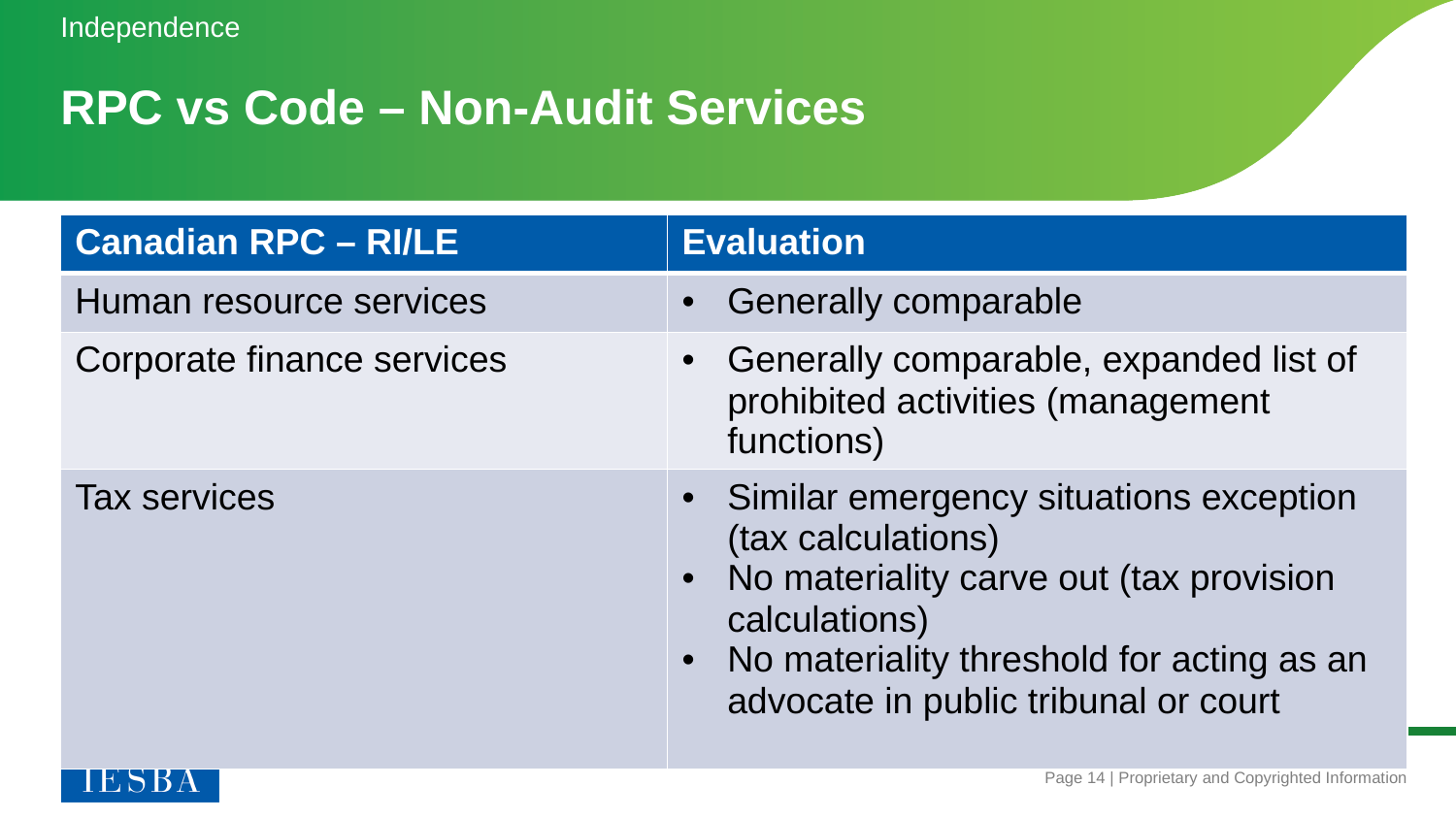

Independence
# RPC vs Code – Non-Audit Services
| Canadian RPC – RI/LE | Evaluation |
| --- | --- |
| Human resource services | Generally comparable |
| Corporate finance services | Generally comparable, expanded list of prohibited activities (management functions) |
| Tax services | Similar emergency situations exception (tax calculations) No materiality carve out (tax provision calculations) No materiality threshold for acting as an advocate in public tribunal or court |